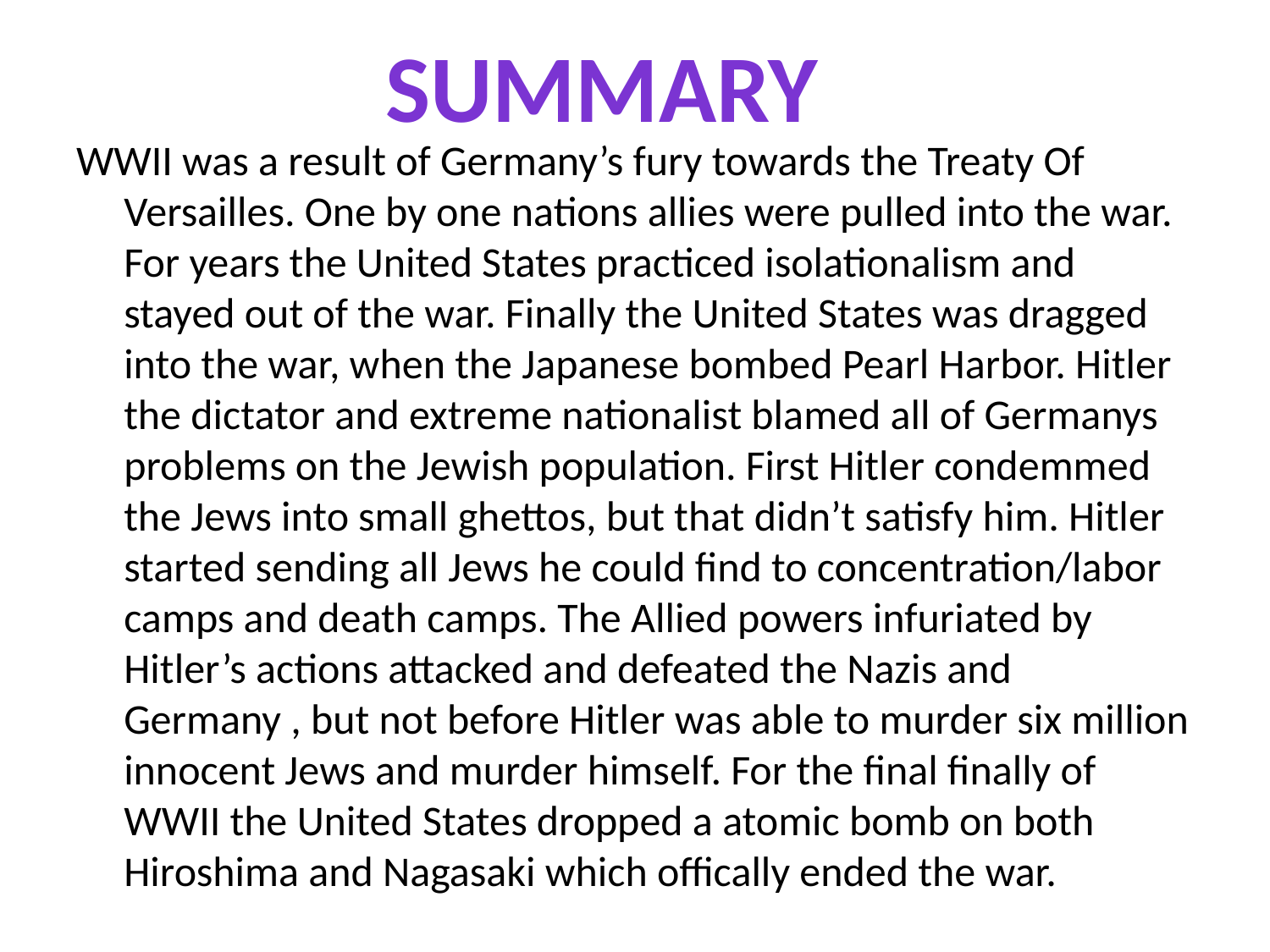

Summary
WWII was a result of Germany’s fury towards the Treaty Of Versailles. One by one nations allies were pulled into the war. For years the United States practiced isolationalism and stayed out of the war. Finally the United States was dragged into the war, when the Japanese bombed Pearl Harbor. Hitler the dictator and extreme nationalist blamed all of Germanys problems on the Jewish population. First Hitler condemmed the Jews into small ghettos, but that didn’t satisfy him. Hitler started sending all Jews he could find to concentration/labor camps and death camps. The Allied powers infuriated by Hitler’s actions attacked and defeated the Nazis and Germany , but not before Hitler was able to murder six million innocent Jews and murder himself. For the final finally of WWII the United States dropped a atomic bomb on both Hiroshima and Nagasaki which offically ended the war.